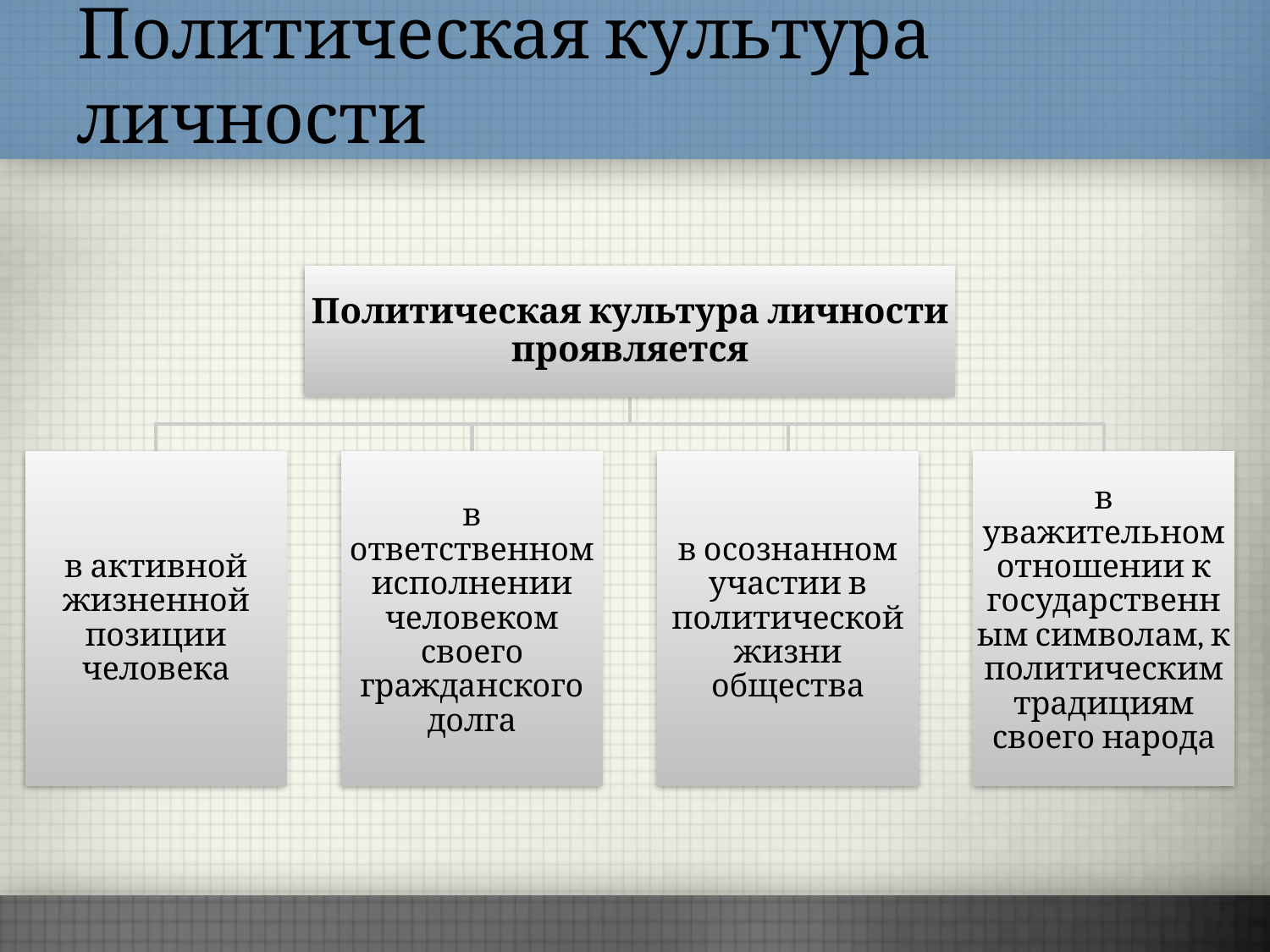

# Политическая культура личности
Политическая культура личности проявляется
в активной жизненной позиции человека
в ответственном исполнении человеком своего гражданского долга
в осознанном участии в политической жизни общества
в уважительном отношении к государственным символам, к политическим традициям своего народа